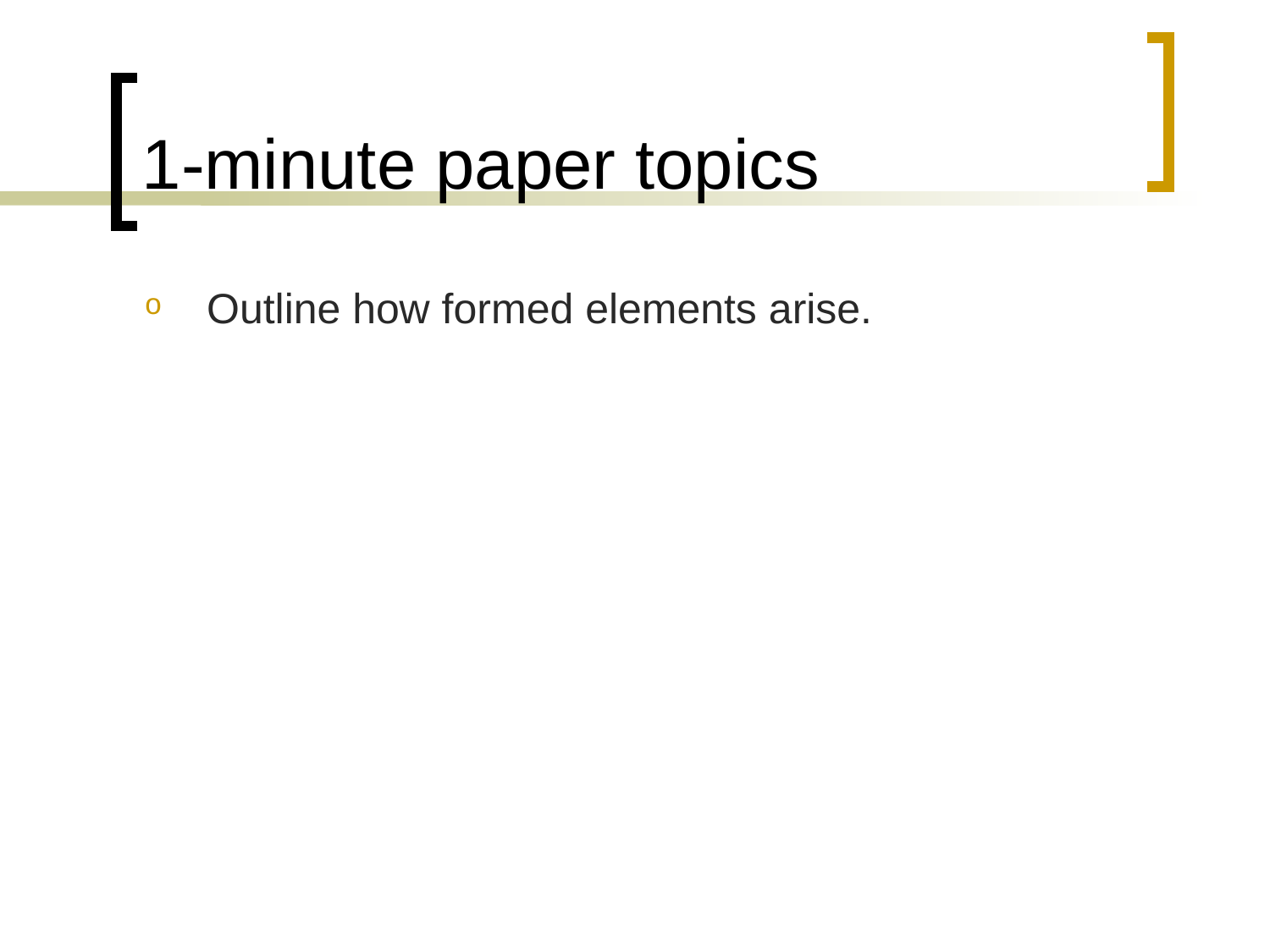

# 1-minute paper topics
Outline how formed elements arise.